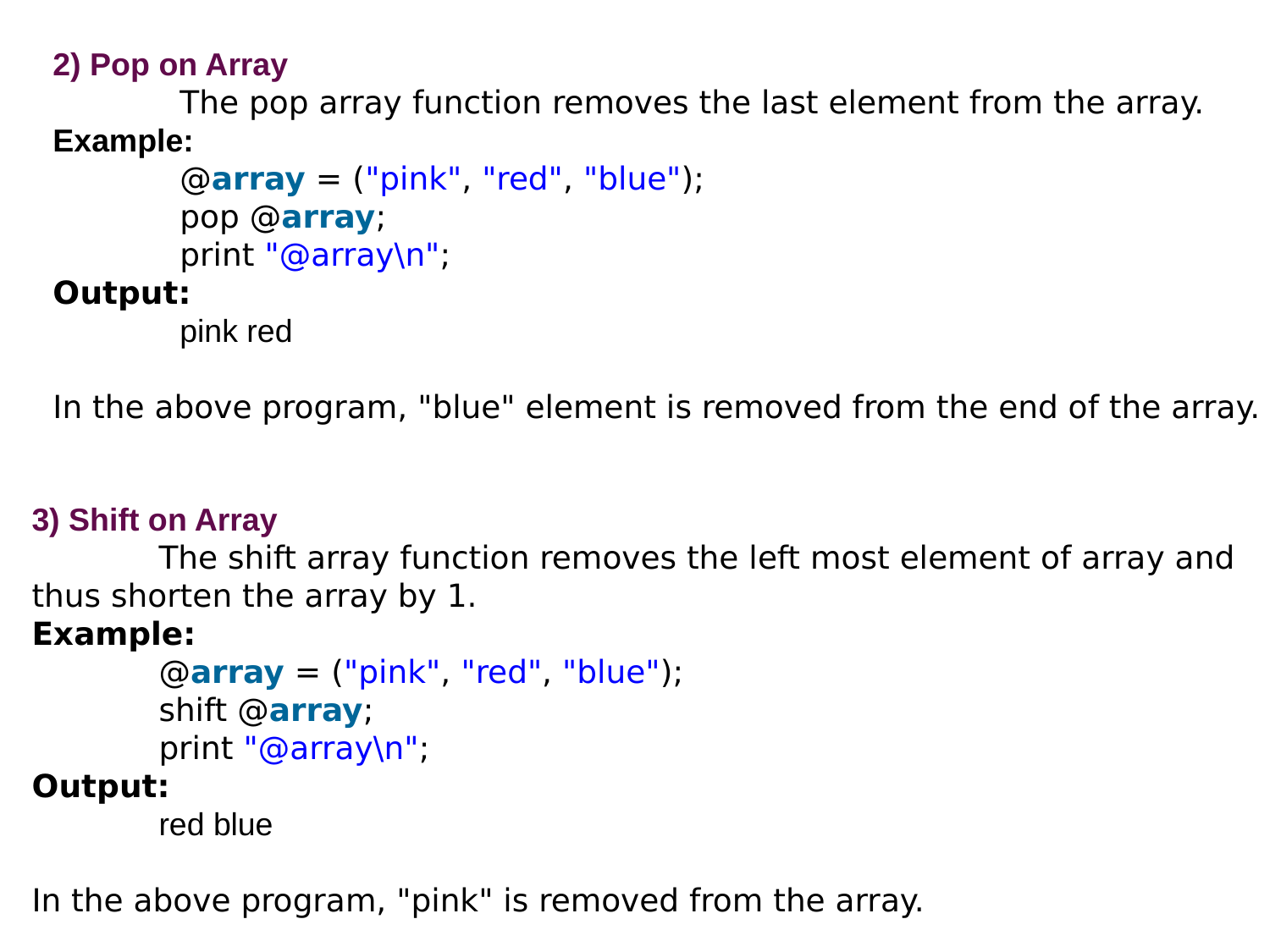

2) Pop on Array
	The pop array function removes the last element from the array.
Example:
@array = ("pink", "red", "blue");
	pop @array;
	print "@array\n";
Output:
	pink red

In the above program, "blue" element is removed from the end of the array.
3) Shift on Array
	The shift array function removes the left most element of array and thus shorten the array by 1.
Example:
	@array = ("pink", "red", "blue");
	shift @array;
	print "@array\n";
Output:
	red blue

In the above program, "pink" is removed from the array.